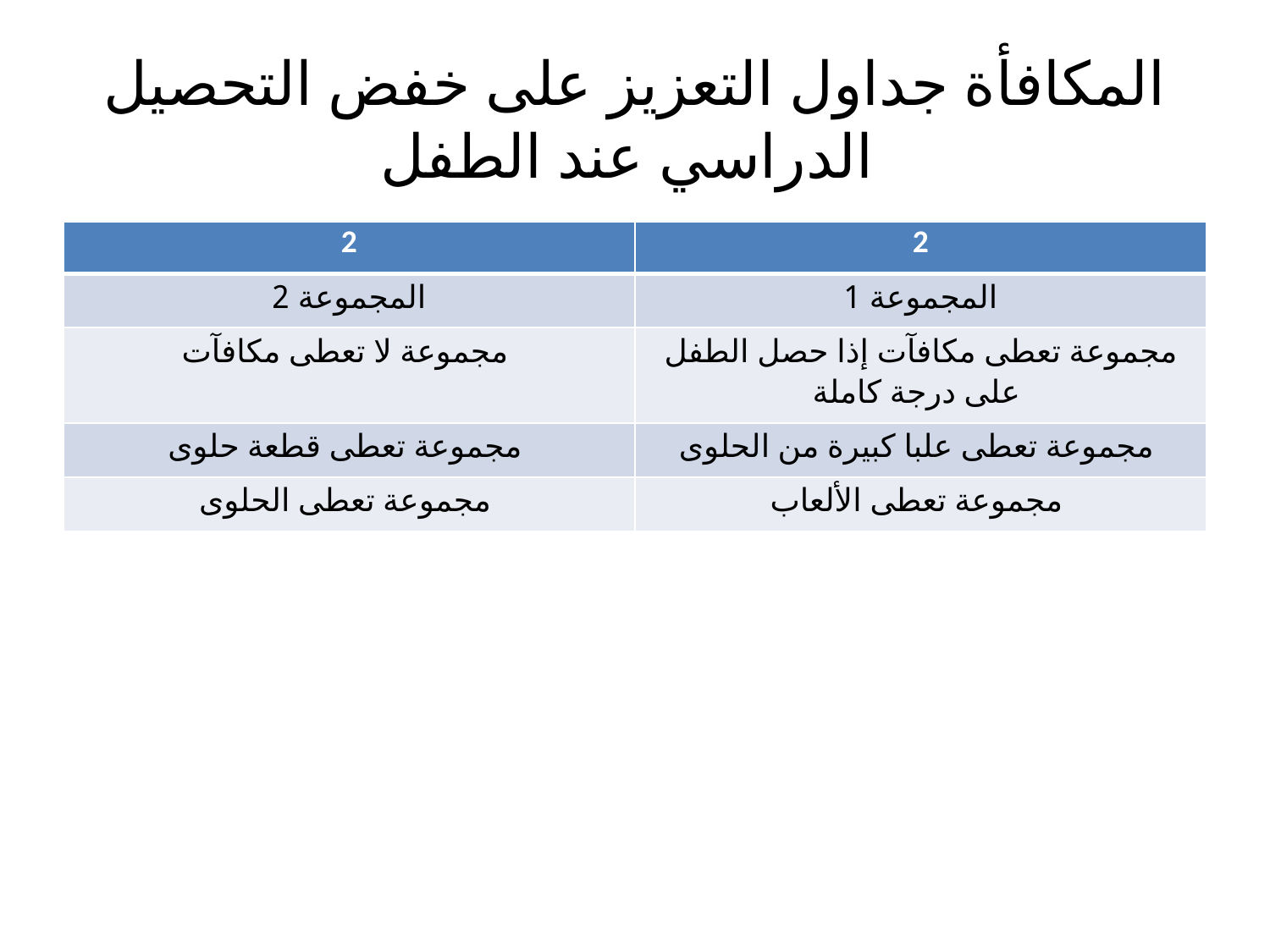

# المكافأة جداول التعزيز على خفض التحصيل الدراسي عند الطفل
| 2 | 2 |
| --- | --- |
| المجموعة 2 | المجموعة 1 |
| مجموعة لا تعطى مكافآت | مجموعة تعطى مكافآت إذا حصل الطفل على درجة كاملة |
| مجموعة تعطى قطعة حلوى | مجموعة تعطى علبا كبيرة من الحلوى |
| مجموعة تعطى الحلوى | مجموعة تعطى الألعاب |